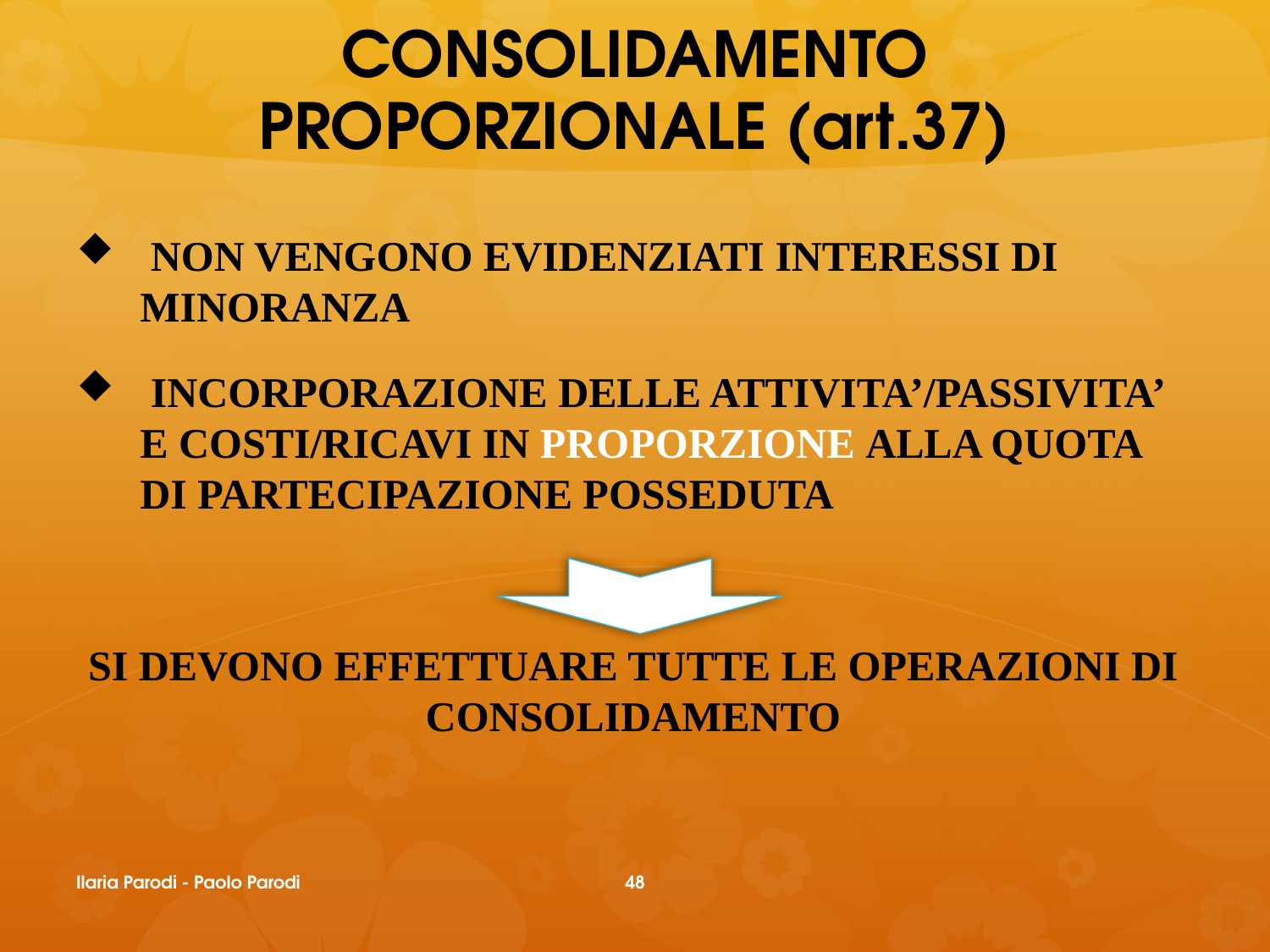

# CONSOLIDAMENTO PROPORZIONALE (art.37)
 NON VENGONO EVIDENZIATI INTERESSI DI MINORANZA
 INCORPORAZIONE DELLE ATTIVITA’/PASSIVITA’ E COSTI/RICAVI IN PROPORZIONE ALLA QUOTA DI PARTECIPAZIONE POSSEDUTA

SI DEVONO EFFETTUARE TUTTE LE OPERAZIONI DI CONSOLIDAMENTO

Ilaria Parodi - Paolo Parodi
48